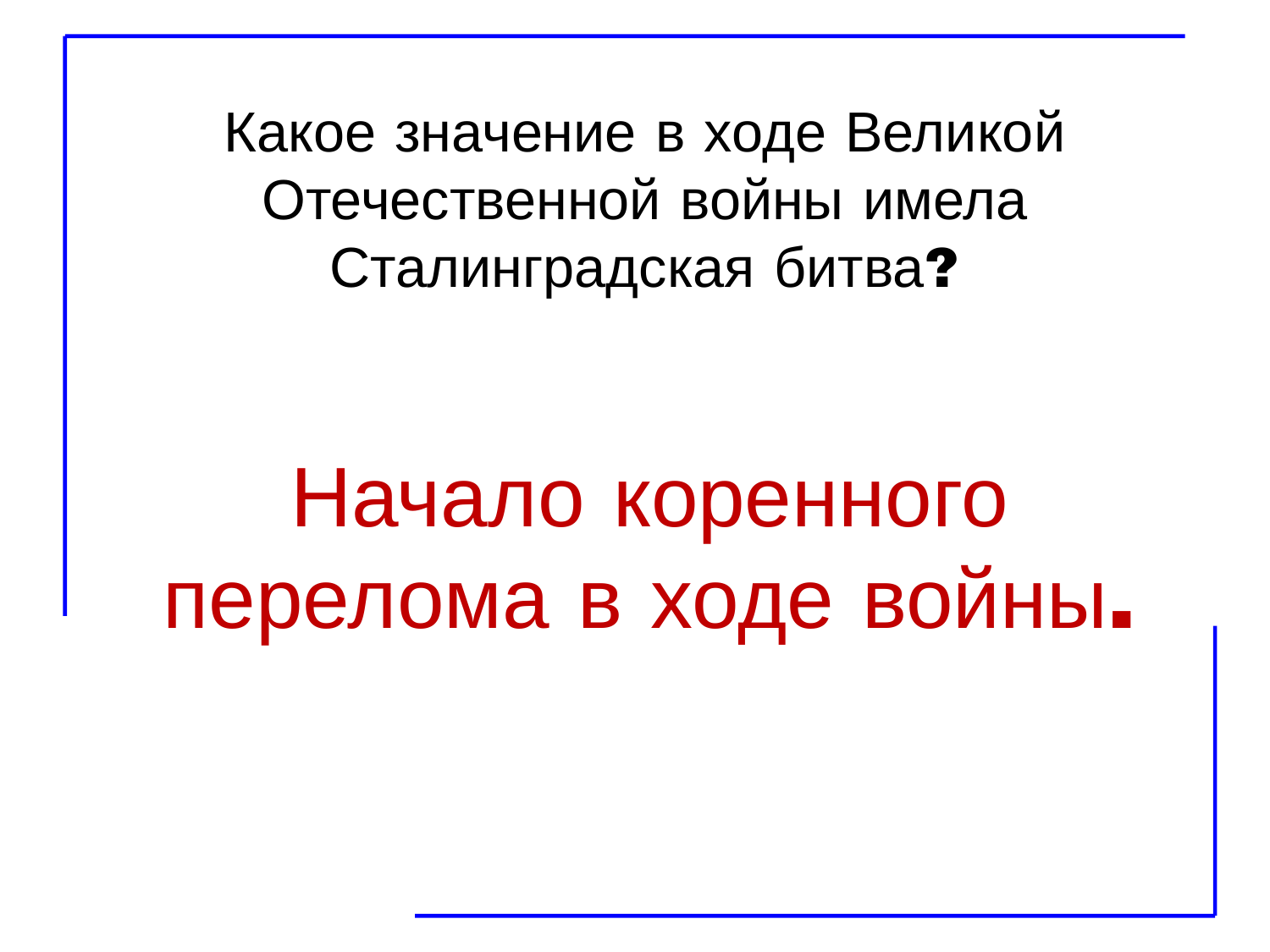

Какое значение в ходе Великой Отечественной войны имела Сталинградская битва?
Начало коренного перелома в ходе войны.